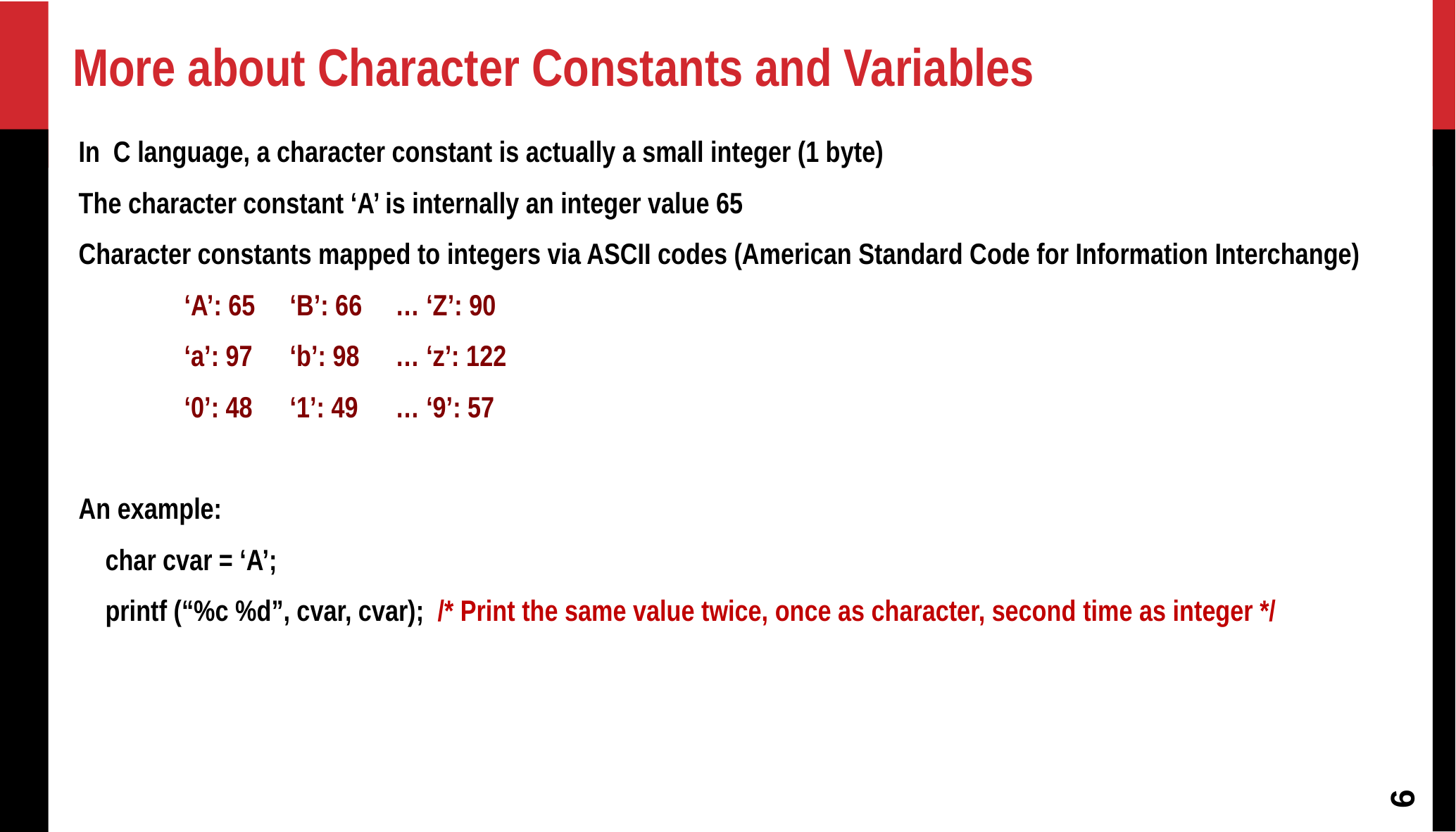

More about Character Constants and Variables
In  C language, a character constant is actually a small integer (1 byte)
The character constant ‘A’ is internally an integer value 65
Character constants mapped to integers via ASCII codes (American Standard Code for Information Interchange)
	‘A’: 65	‘B’: 66	… ‘Z’: 90
	‘a’: 97	‘b’: 98	… ‘z’: 122
	‘0’: 48	‘1’: 49	… ‘9’: 57

An example:
    char cvar = ‘A’;
    printf (“%c %d”, cvar, cvar);  /* Print the same value twice, once as character, second time as integer */
6